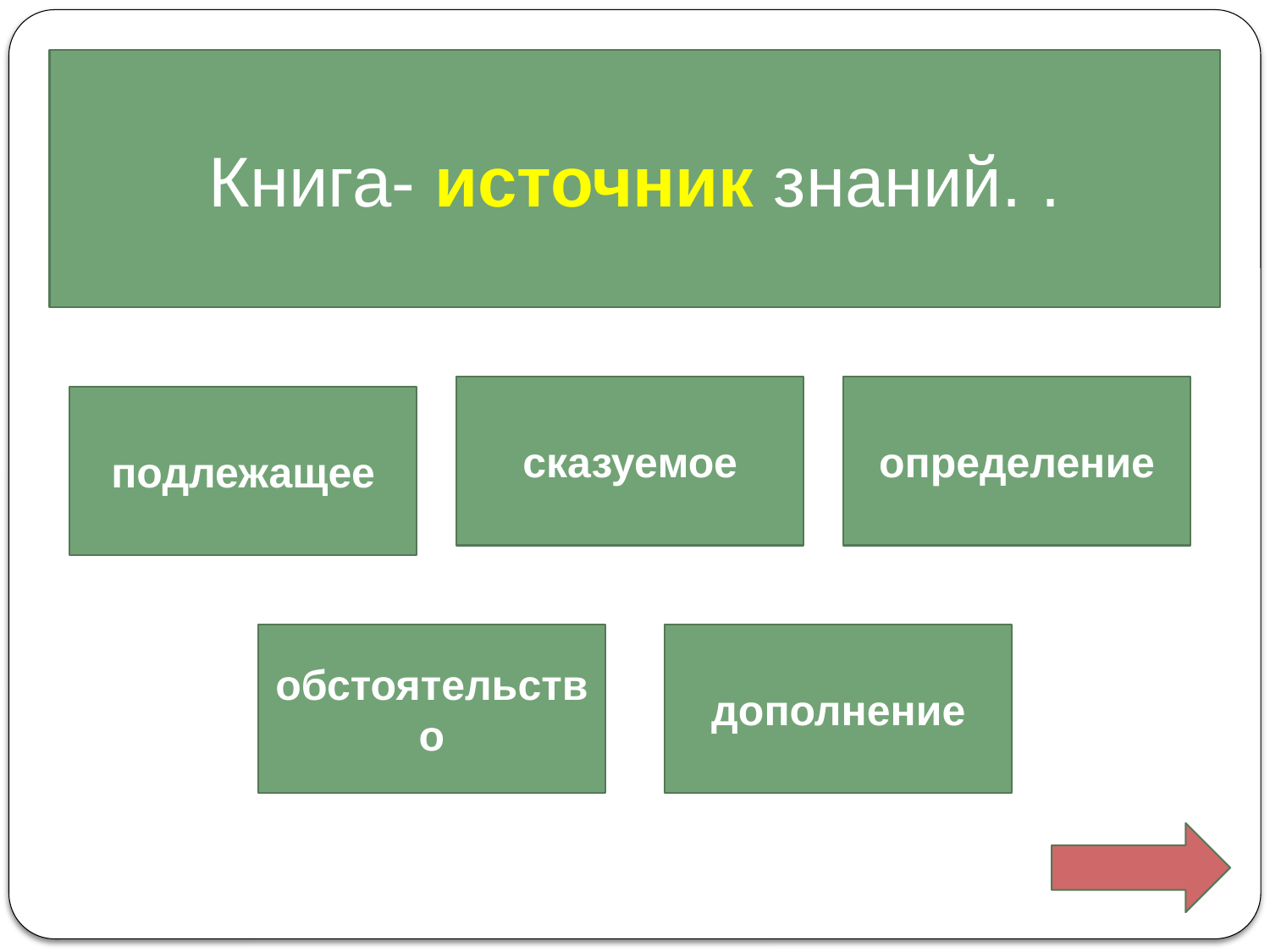

Книга- источник знаний. .
сказуемое
определение
подлежащее
обстоятельство
дополнение